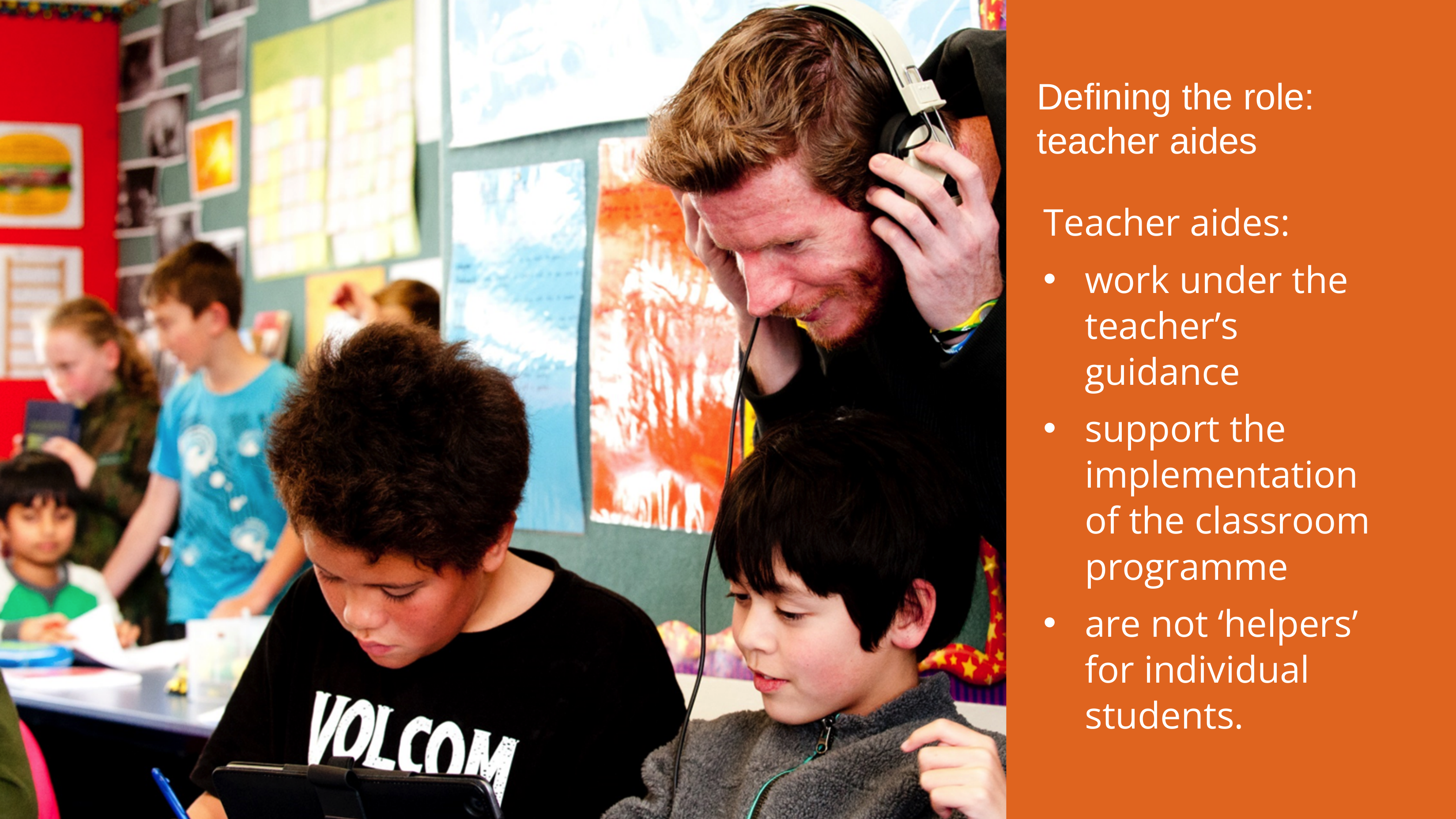

Defining the role: teacher aides
Teacher aides:
work under the teacher’s
guidance
support the implementation
of the classroom programme
are not ‘helpers’ for individual
students.
8